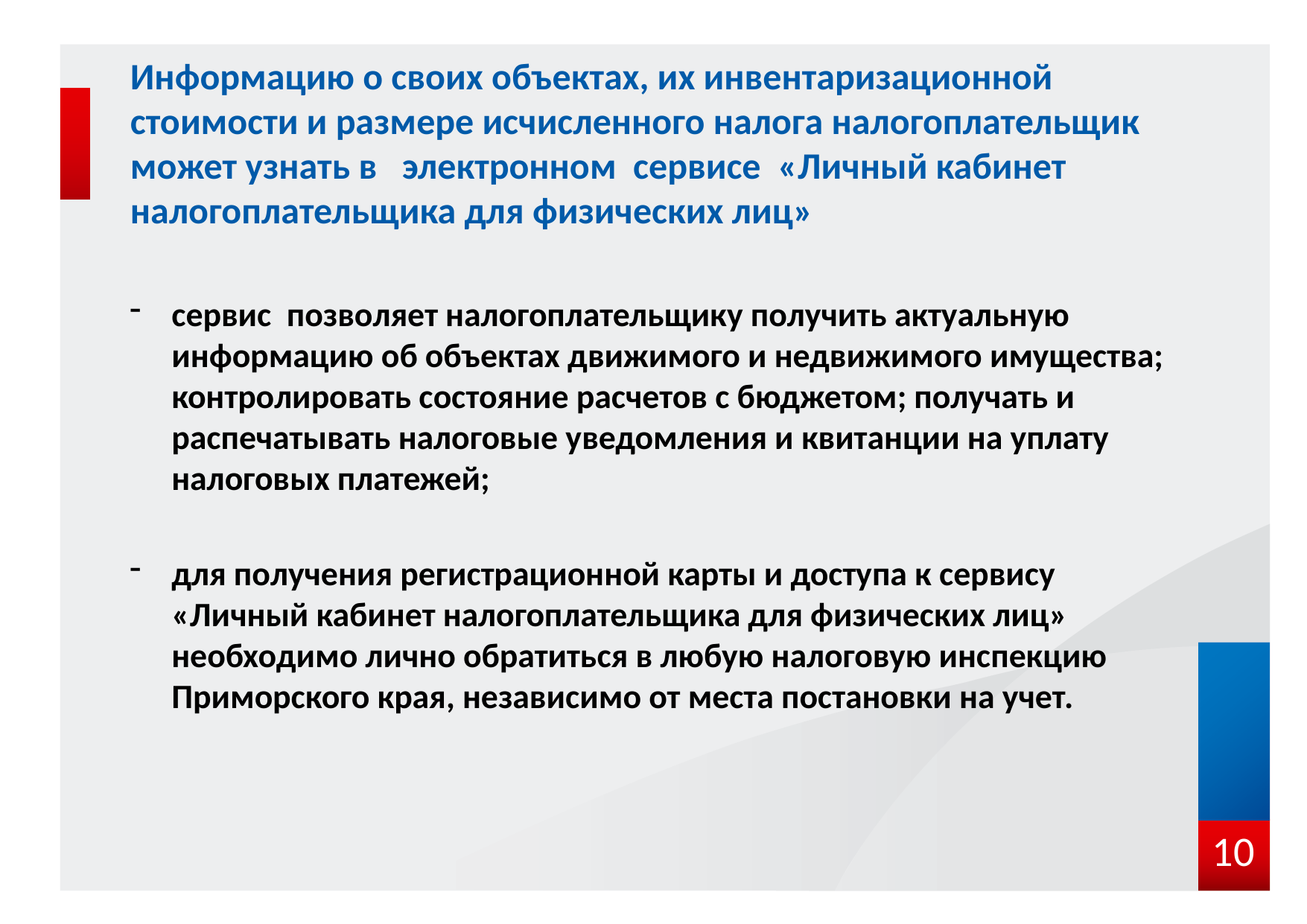

# Информацию о своих объектах, их инвентаризационной стоимости и размере исчисленного налога налогоплательщик может узнать в   электронном  сервисе  «Личный кабинет налогоплательщика для физических лиц»
сервис  позволяет налогоплательщику получить актуальную информацию об объектах движимого и недвижимого имущества; контролировать состояние расчетов с бюджетом; получать и распечатывать налоговые уведомления и квитанции на уплату налоговых платежей;

для получения регистрационной карты и доступа к сервису «Личный кабинет налогоплательщика для физических лиц»  необходимо лично обратиться в любую налоговую инспекцию Приморского края, независимо от места постановки на учет.

10